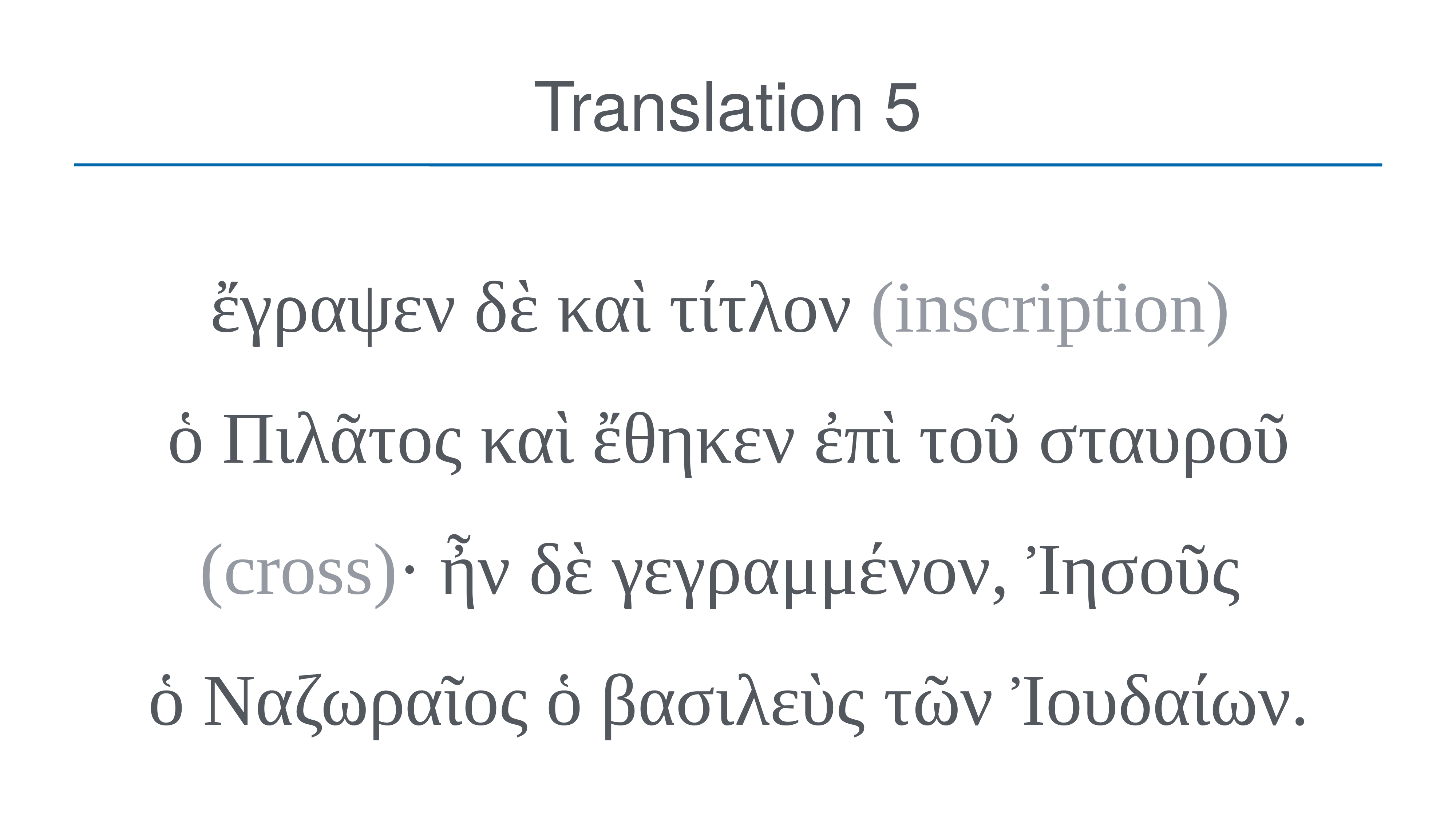

# Translation 5
ἔγραψεν δὲ καὶ τίτλον (inscription)
ὁ Πιλᾶτος καὶ ἔθηκεν ἐπὶ τοῦ σταυροῦ (cross)· ἦν δὲ γεγραμμένον, Ἰησοῦς
ὁ Ναζωραῖος ὁ βασιλεὺς τῶν Ἰουδαίων.